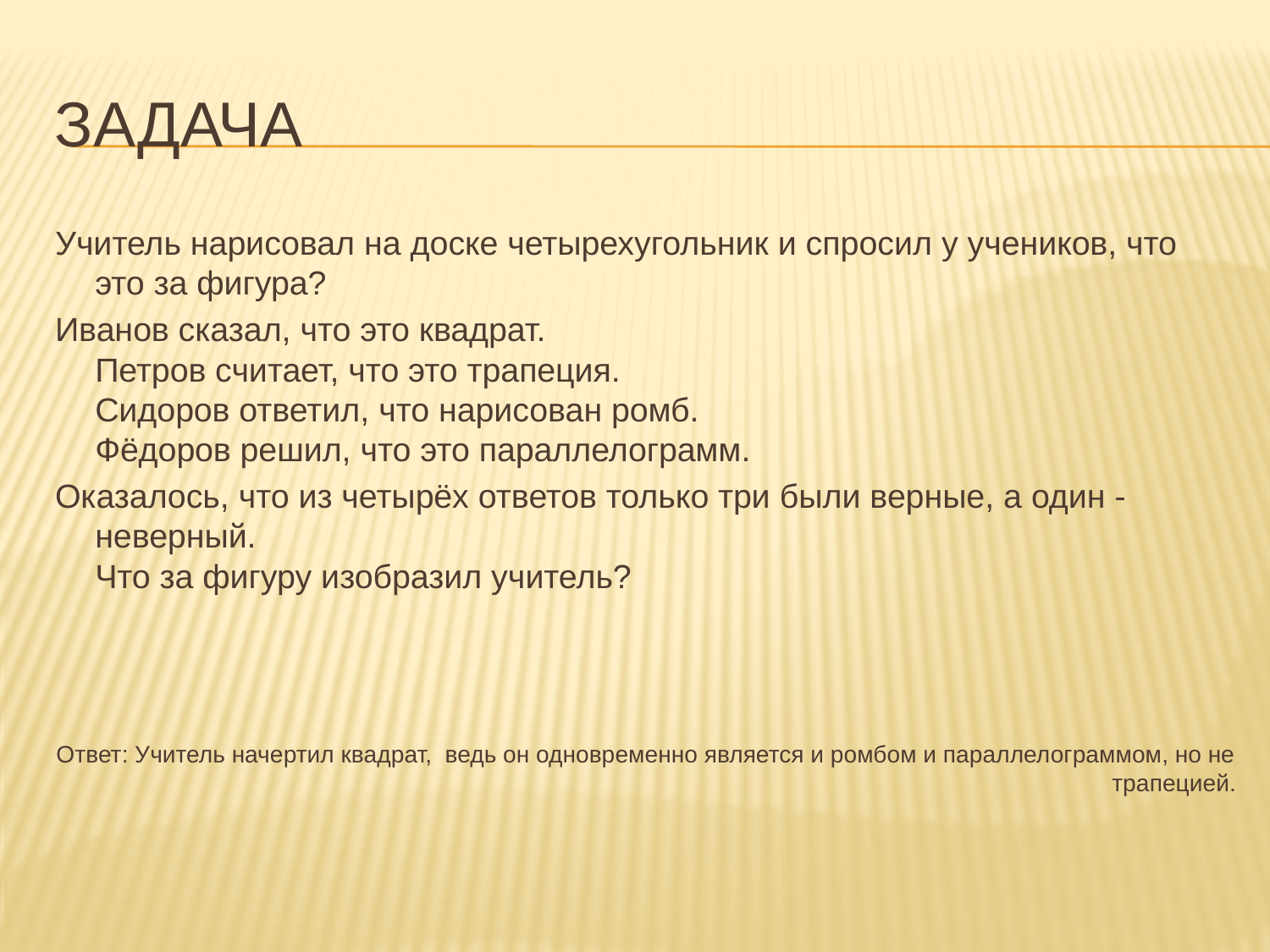

# Задача
Учитель нарисовал на доске четырехугольник и спросил у учеников, что это за фигура?
Иванов сказал, что это квадрат.
Петров считает, что это трапеция.
Сидоров ответил, что нарисован ромб.
Фёдоров решил, что это параллелограмм.
Оказалось, что из четырёх ответов только три были верные, а один - неверный.
Что за фигуру изобразил учитель?

Ответ: Учитель начертил квадрат,  ведь он одновременно является и ромбом и параллелограммом, но не трапецией.